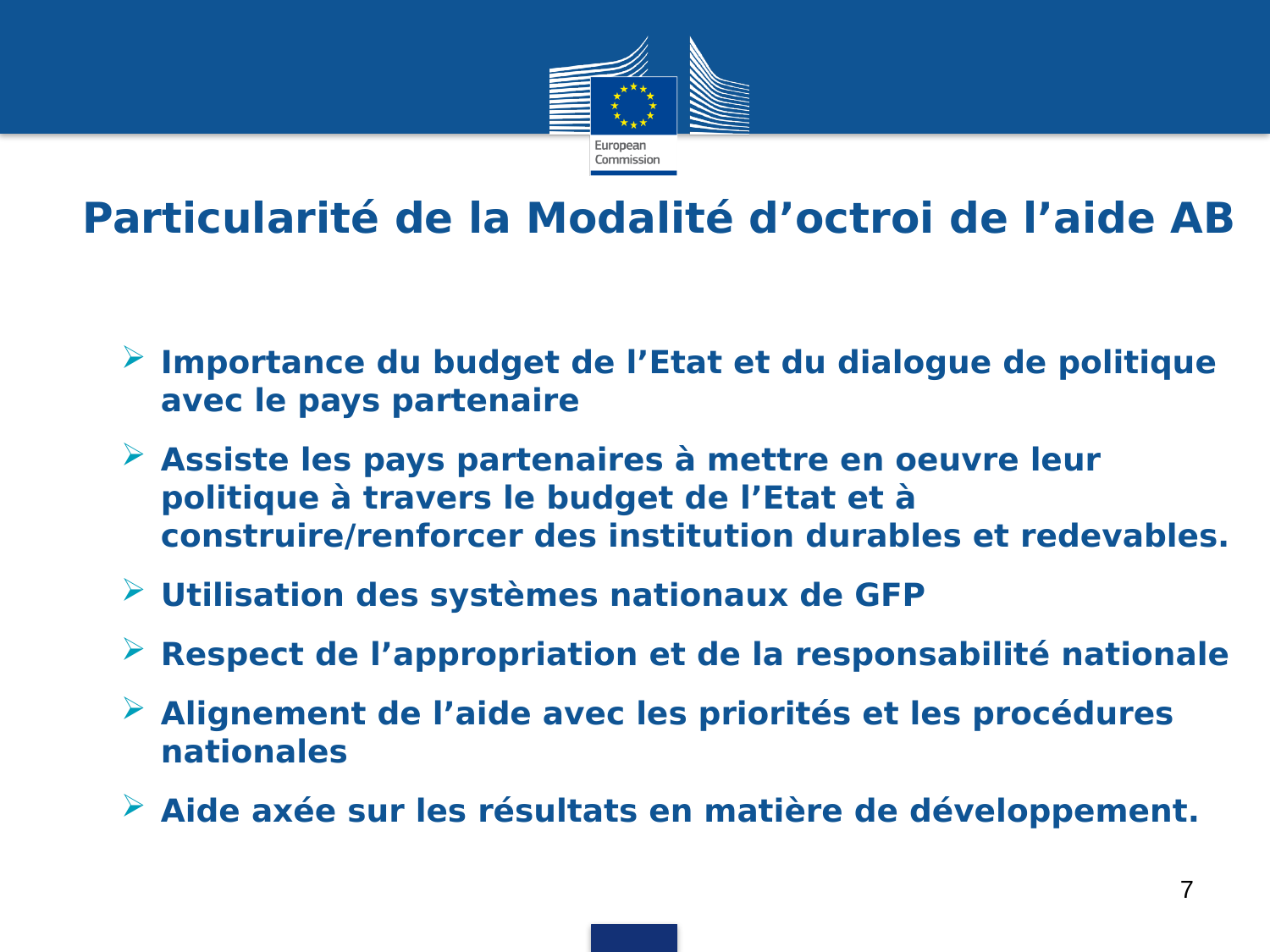

# Particularité de la Modalité d’octroi de l’aide AB

Importance du budget de l’Etat et du dialogue de politique avec le pays partenaire
Assiste les pays partenaires à mettre en oeuvre leur politique à travers le budget de l’Etat et à construire/renforcer des institution durables et redevables.
Utilisation des systèmes nationaux de GFP
Respect de l’appropriation et de la responsabilité nationale
Alignement de l’aide avec les priorités et les procédures nationales
Aide axée sur les résultats en matière de développement.

7